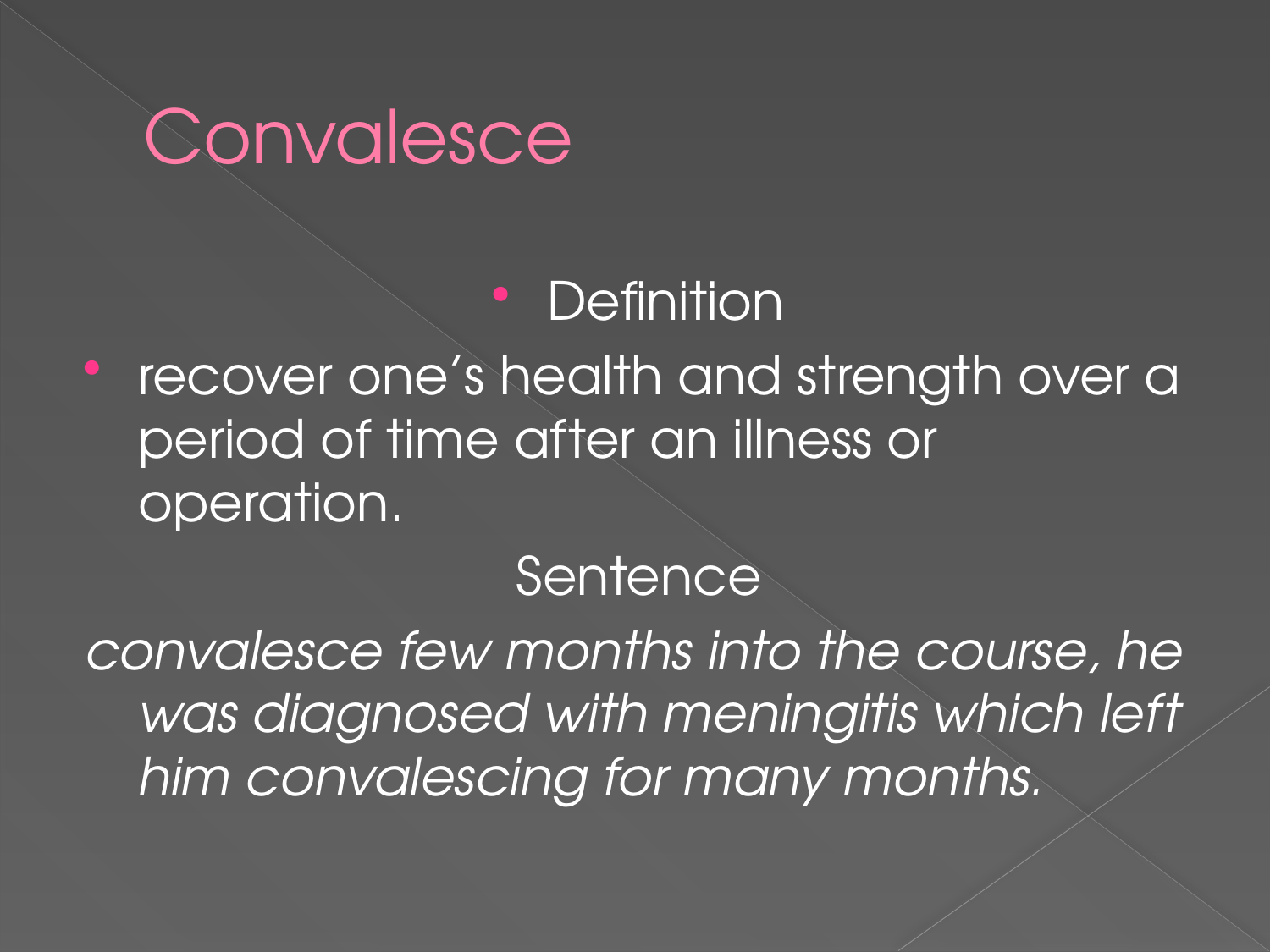

# Convalesce
Definition
recover one’s health and strength over a period of time after an illness or operation.
Sentence
convalesce few months into the course, he was diagnosed with meningitis which left him convalescing for many months.